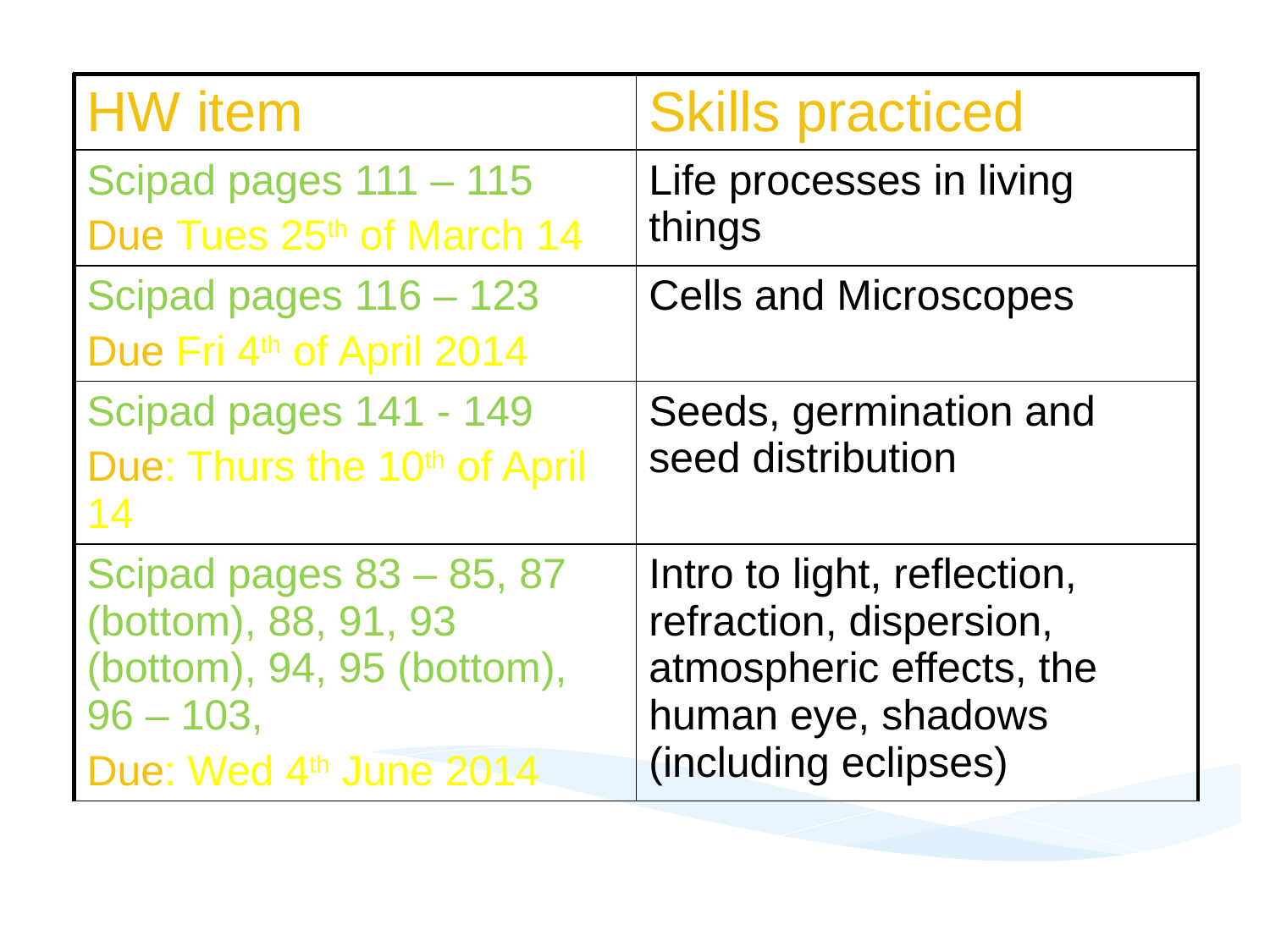

| HW item | Skills practiced |
| --- | --- |
| Scipad pages 111 – 115 Due Tues 25th of March 14 | Life processes in living things |
| Scipad pages 116 – 123 Due Fri 4th of April 2014 | Cells and Microscopes |
| Scipad pages 141 - 149 Due: Thurs the 10th of April 14 | Seeds, germination and seed distribution |
| Scipad pages 83 – 85, 87 (bottom), 88, 91, 93 (bottom), 94, 95 (bottom), 96 – 103, Due: Wed 4th June 2014 | Intro to light, reflection, refraction, dispersion, atmospheric effects, the human eye, shadows (including eclipses) |